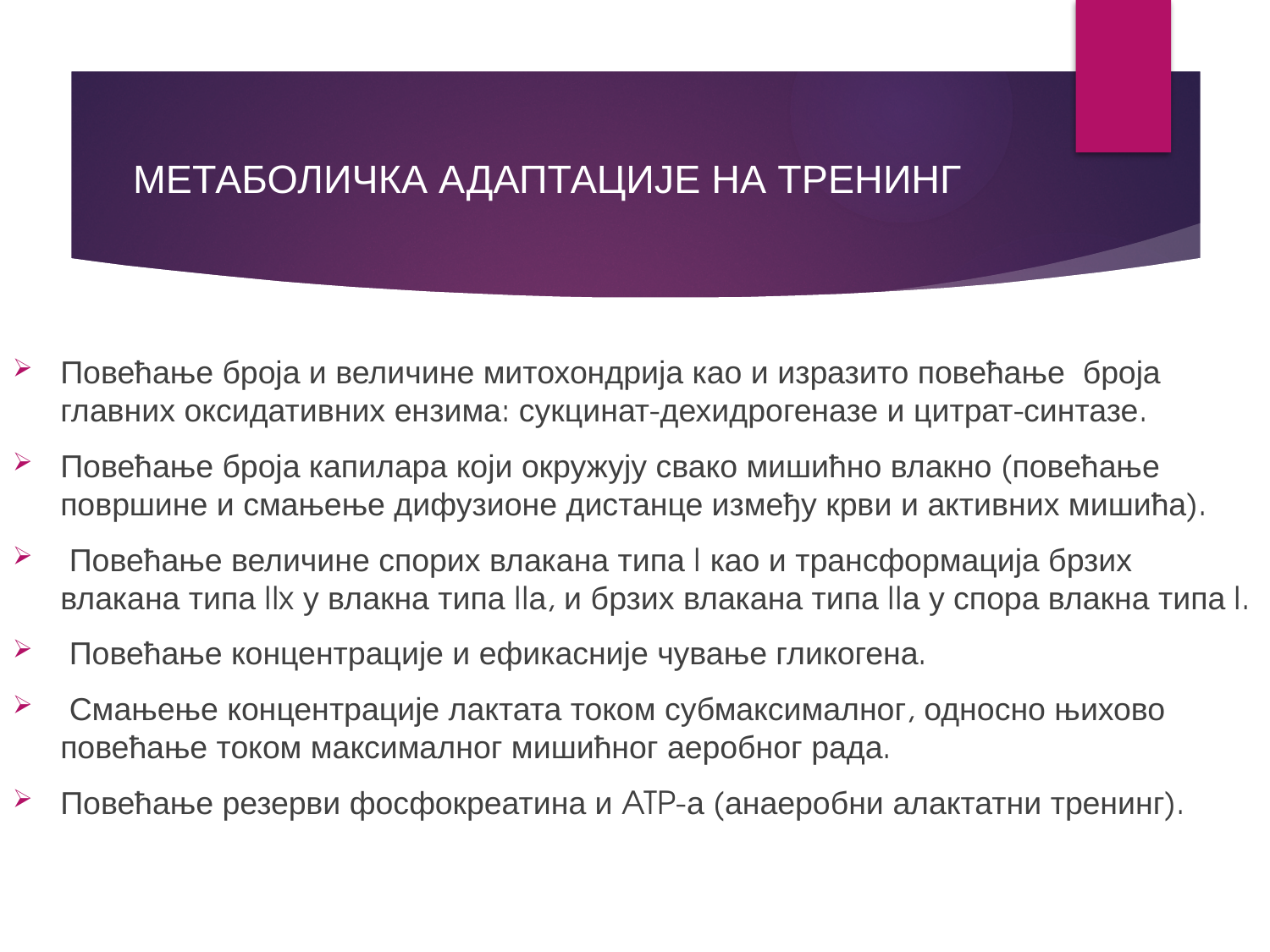

# МЕТАБОЛИЧКА АДАПТАЦИЈЕ НА ТРЕНИНГ
Повећање броја и величине митохондрија као и изразито повећање  броја главних оксидативних ензима: сукцинат-дехидрогеназе и цитрат-синтазе.
Повећање броја капилара који окружују свако мишићно влакно (повећање  површине и смањење дифузионе дистанце између крви и активних мишића).
 Повећање величине спорих влакана типа I као и трансформација брзих влакана типа IIx у влакна типа IIа, и брзих влакана типа IIа у спора влакна типа I.
 Повећање концентрације и ефикасније чување гликогена.
 Смањење концентрације лактата током субмаксималног, односно њихово повећање током максималног мишићног аеробног рада.
Повећање резерви фосфокреатина и ATP-а (анаеробни алактатни тренинг).